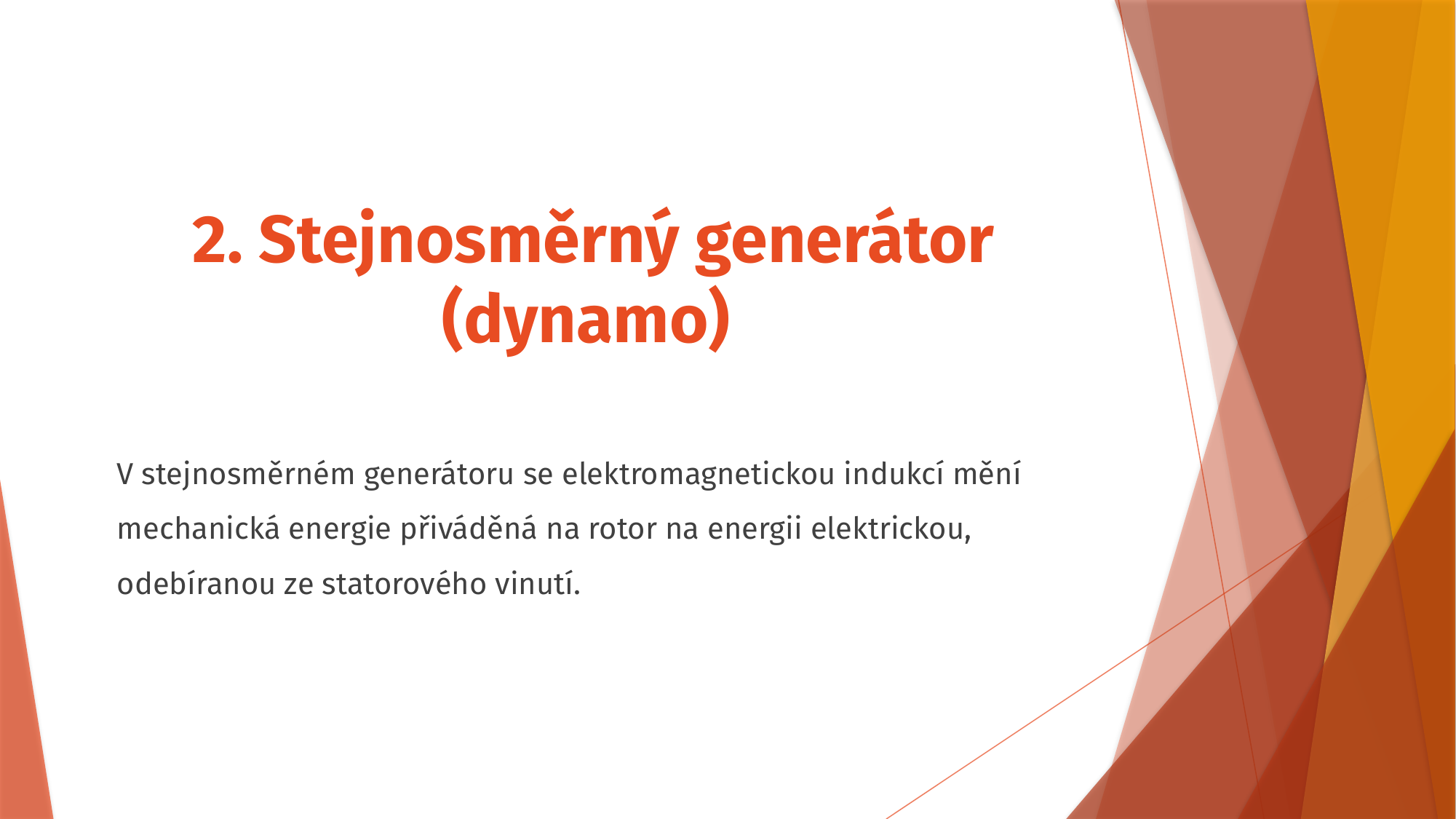

# 2. Stejnosměrný generátor (dynamo)
V stejnosměrném generátoru se elektromagnetickou indukcí mění mechanická energie přiváděná na rotor na energii elektrickou, odebíranou ze statorového vinutí.